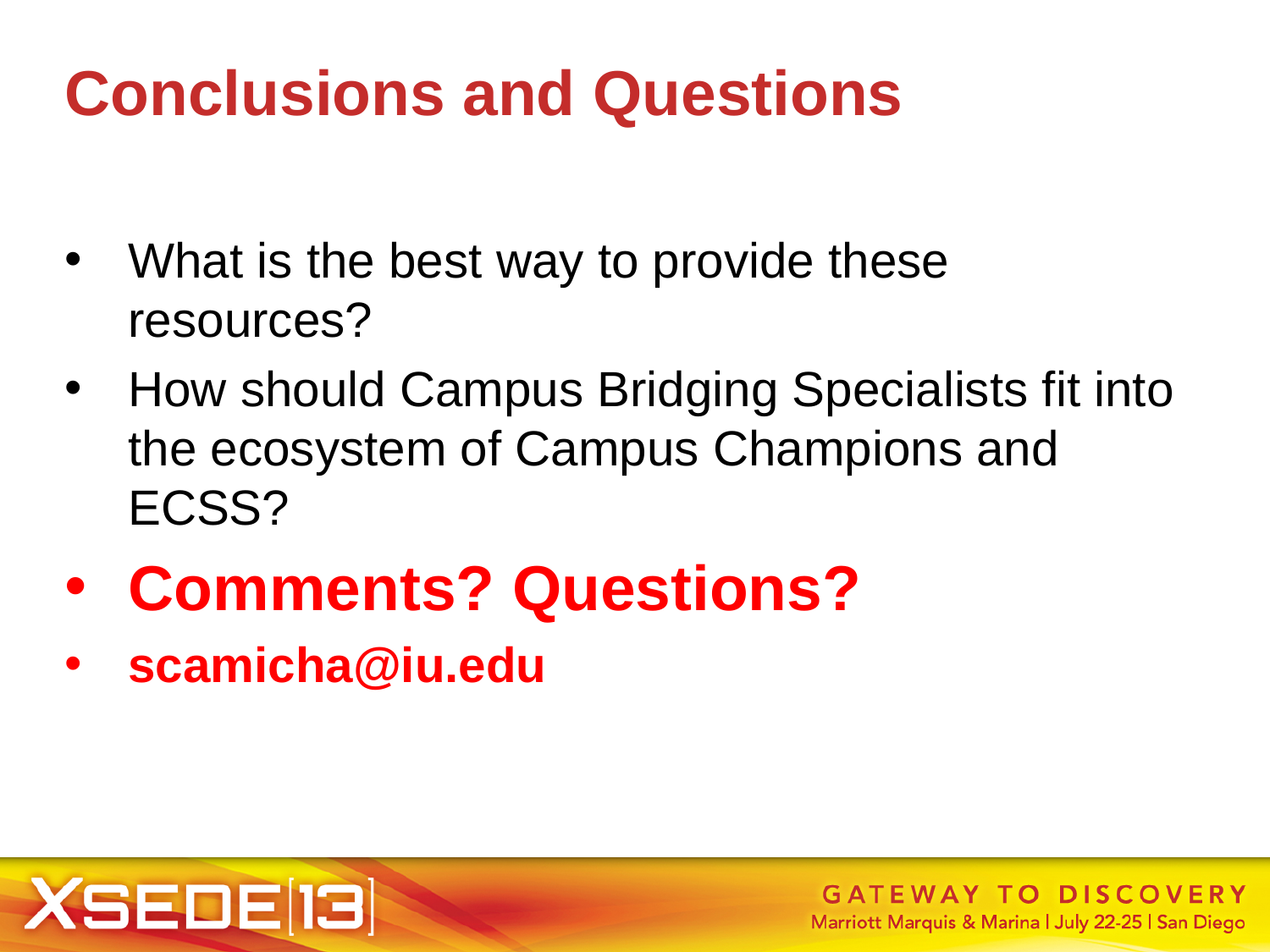

Conclusions and Questions
What is the best way to provide these resources?
How should Campus Bridging Specialists fit into the ecosystem of Campus Champions and ECSS?
Comments? Questions?
scamicha@iu.edu